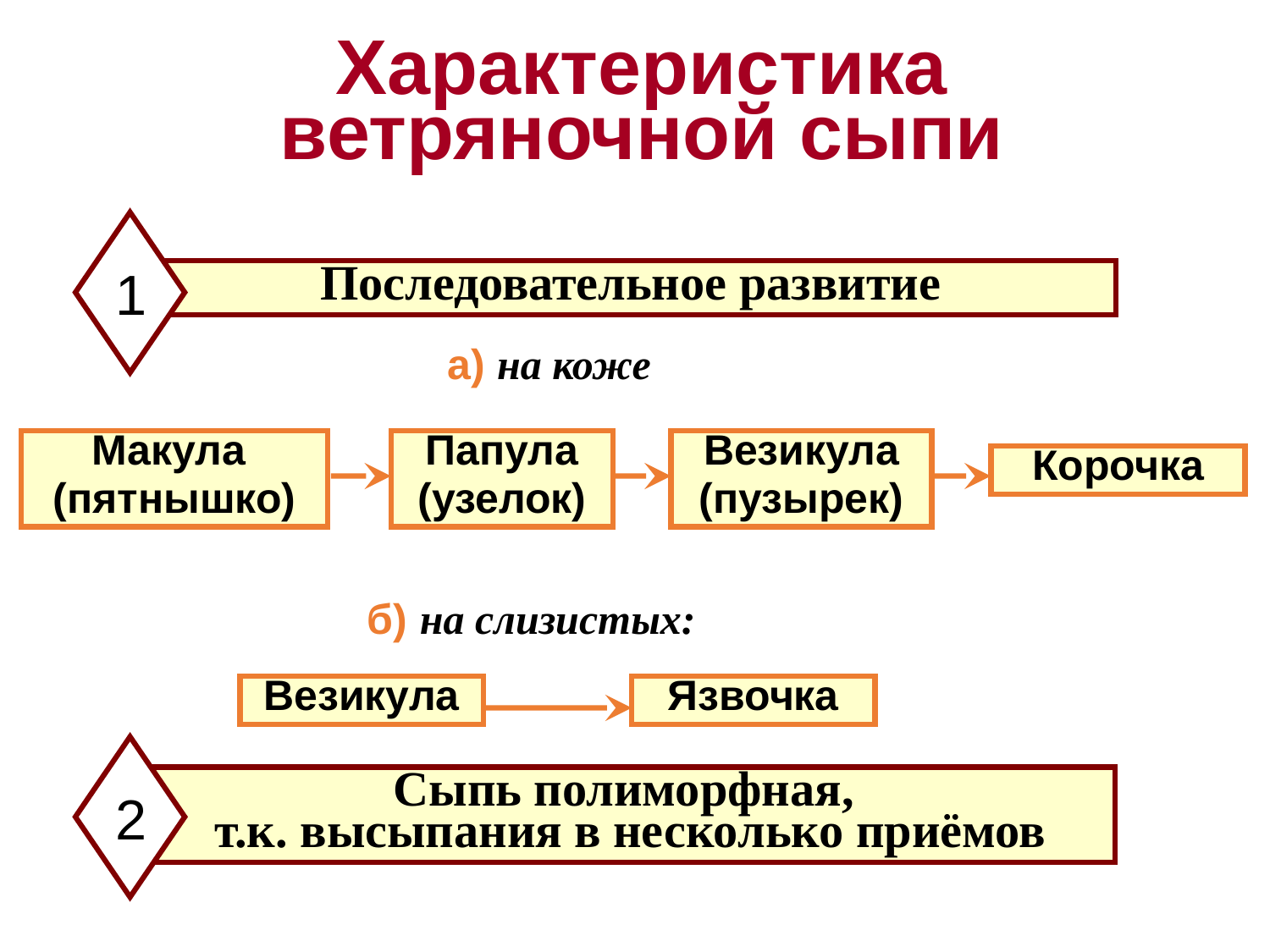

Характеристика ветряночной сыпи
1
Последовательное развитие
а) на коже
Макула
(пятнышко)
Папула
(узелок)
Везикула
(пузырек)
Корочка

б) на слизистых:
Везикула
Язвочка

2
Сыпь полиморфная,
т.к. высыпания в несколько приёмов